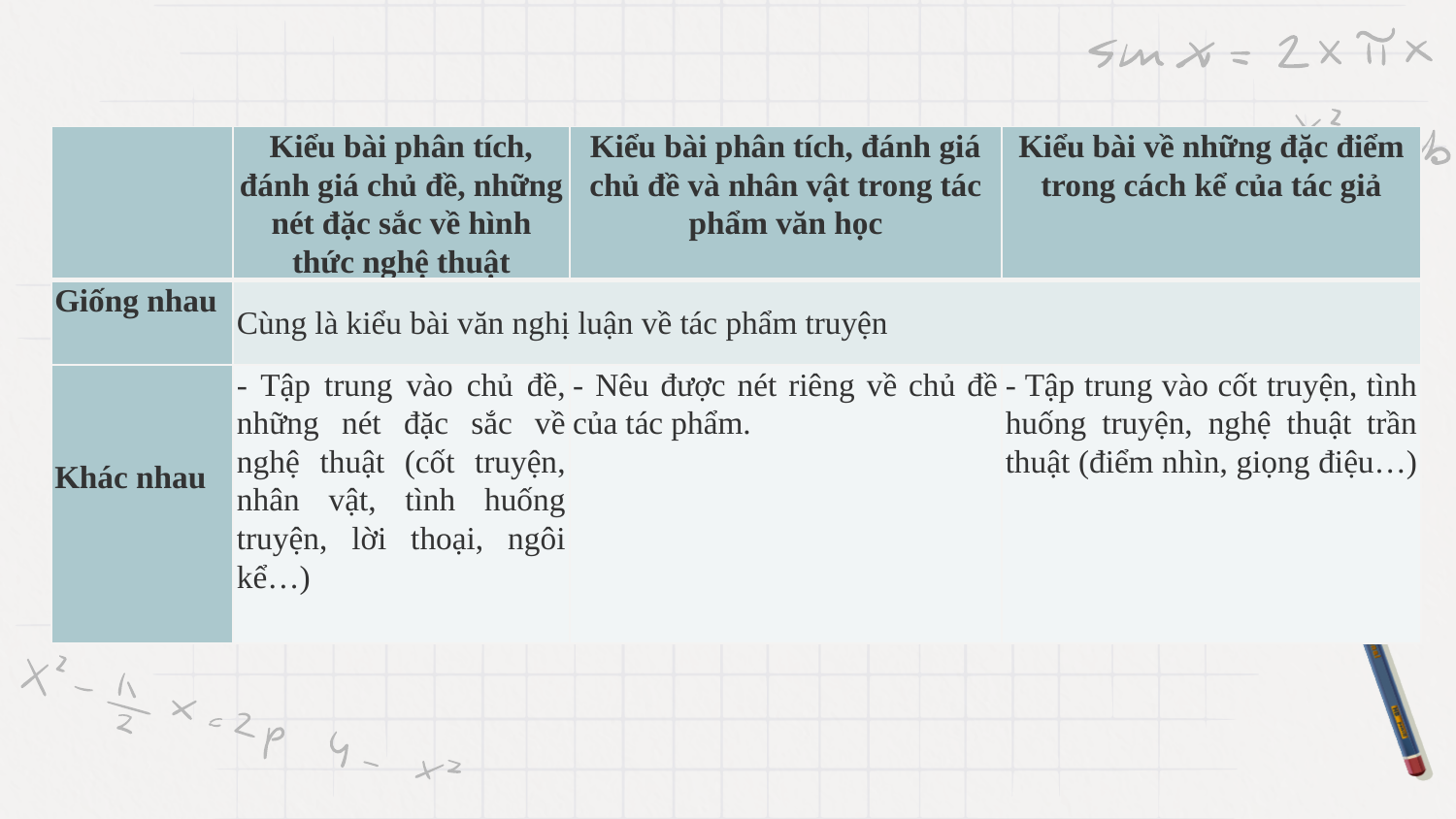

|  | Kiểu bài phân tích, đánh giá chủ đề, những nét đặc sắc về hình thức nghệ thuật | Kiểu bài phân tích, đánh giá chủ đề và nhân vật trong tác phẩm văn học | Kiểu bài về những đặc điểm trong cách kể của tác giả |
| --- | --- | --- | --- |
| Giống nhau | Cùng là kiểu bài văn nghị luận về tác phẩm truyện |  |  |
| Khác nhau | - Tập trung vào chủ đề, những nét đặc sắc về nghệ thuật (cốt truyện, nhân vật, tình huống truyện, lời thoại, ngôi kể…) | - Nêu được nét riêng về chủ đề của tác phẩm. | - Tập trung vào cốt truyện, tình huống truyện, nghệ thuật trần thuật (điểm nhìn, giọng điệu…) |